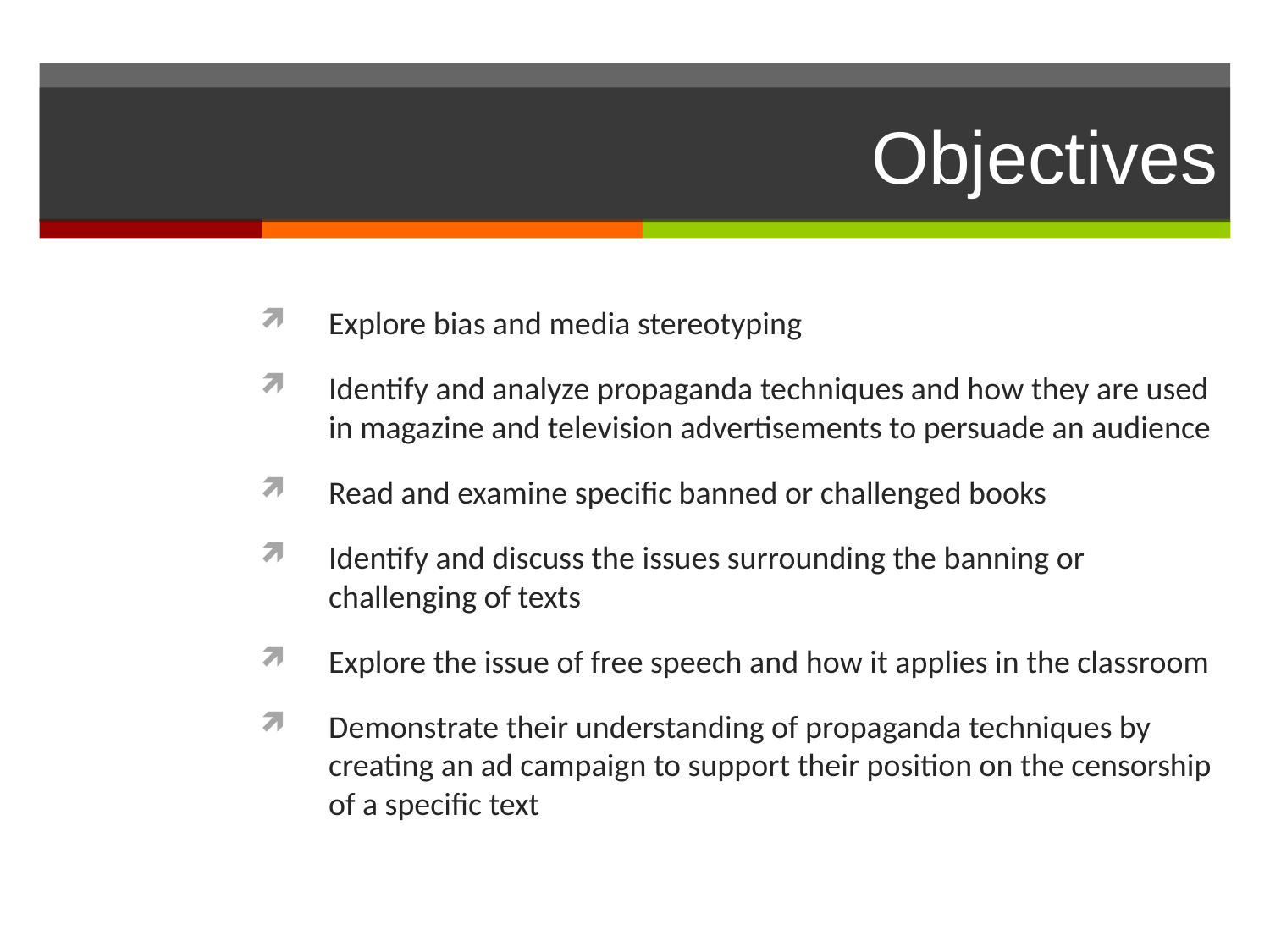

# Objectives
Explore bias and media stereotyping
Identify and analyze propaganda techniques and how they are used in magazine and television advertisements to persuade an audience
Read and examine specific banned or challenged books
Identify and discuss the issues surrounding the banning or challenging of texts
Explore the issue of free speech and how it applies in the classroom
Demonstrate their understanding of propaganda techniques by creating an ad campaign to support their position on the censorship of a specific text